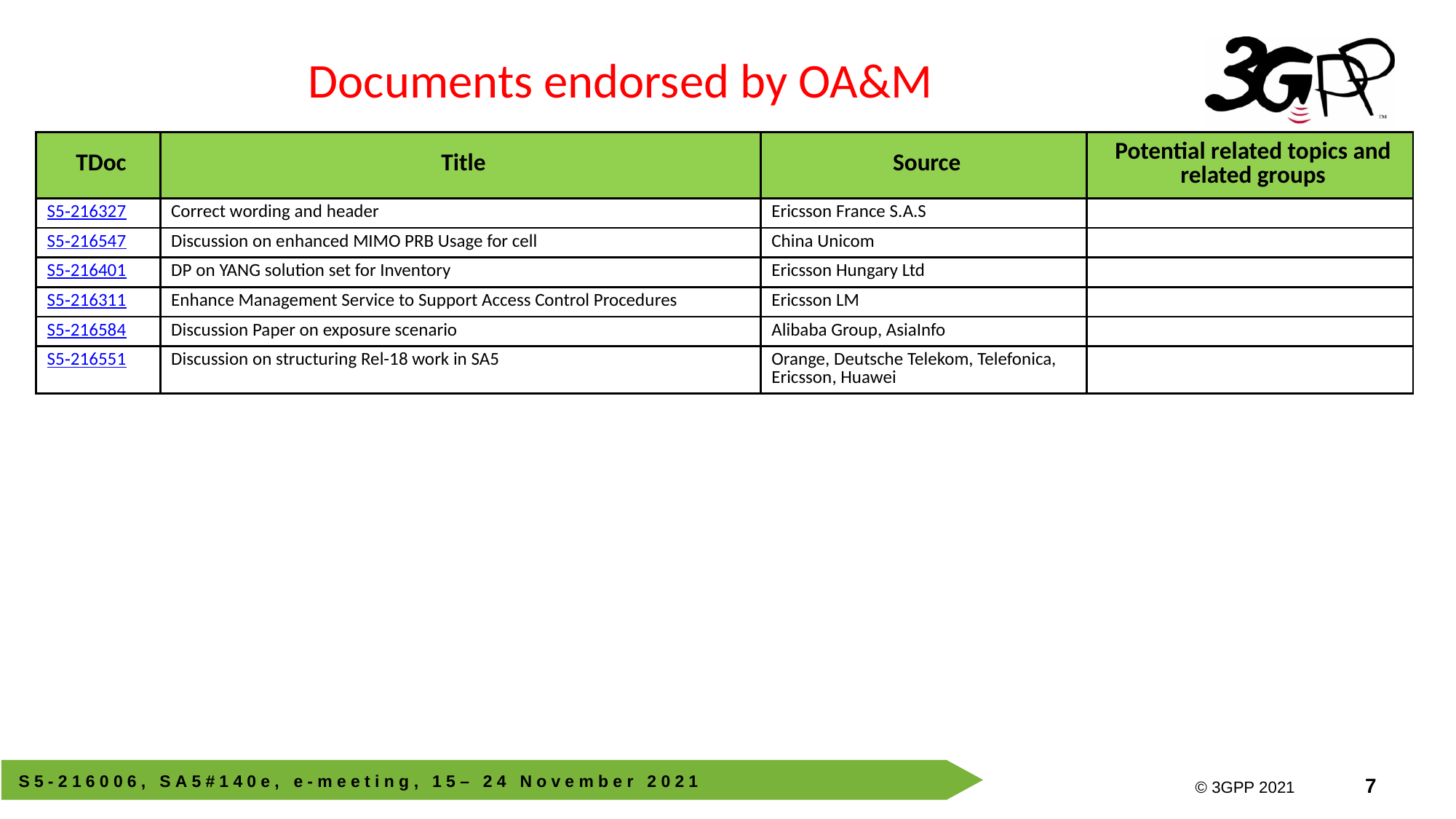

Documents endorsed by OA&M
| TDoc | Title | Source | Potential related topics and related groups |
| --- | --- | --- | --- |
| S5‑216327 | Correct wording and header | Ericsson France S.A.S |  |
| S5‑216547 | Discussion on enhanced MIMO PRB Usage for cell | China Unicom |  |
| S5‑216401 | DP on YANG solution set for Inventory | Ericsson Hungary Ltd |  |
| S5‑216311 | Enhance Management Service to Support Access Control Procedures | Ericsson LM |  |
| S5‑216584 | Discussion Paper on exposure scenario | Alibaba Group, AsiaInfo |  |
| S5‑216551 | Discussion on structuring Rel-18 work in SA5 | Orange, Deutsche Telekom, Telefonica, Ericsson, Huawei |  |